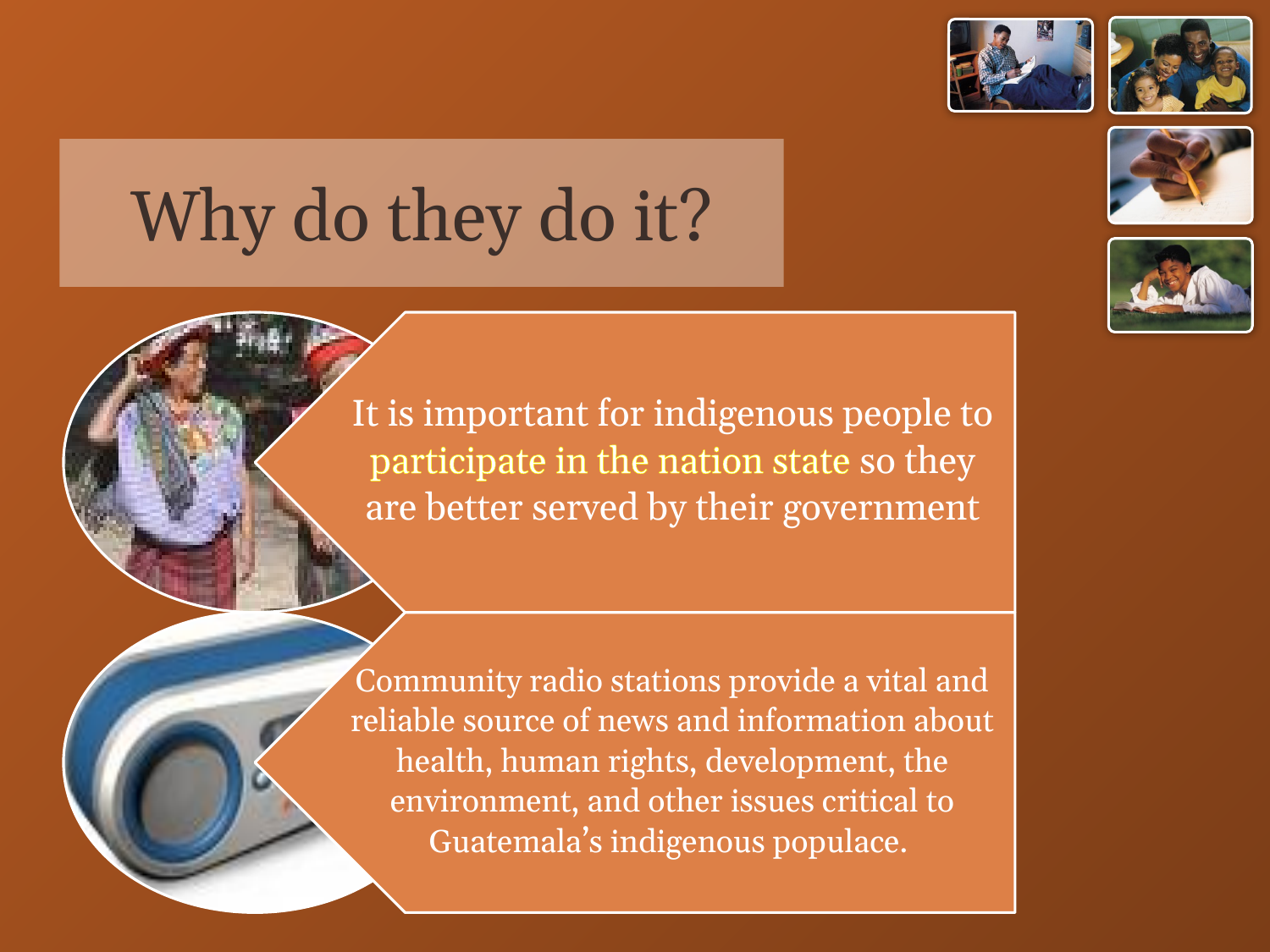

# Why do they do it?
It is important for indigenous people to participate in the nation state so they are better served by their government
Community radio stations provide a vital and reliable source of news and information about health, human rights, development, the environment, and other issues critical to Guatemala’s indigenous populace.